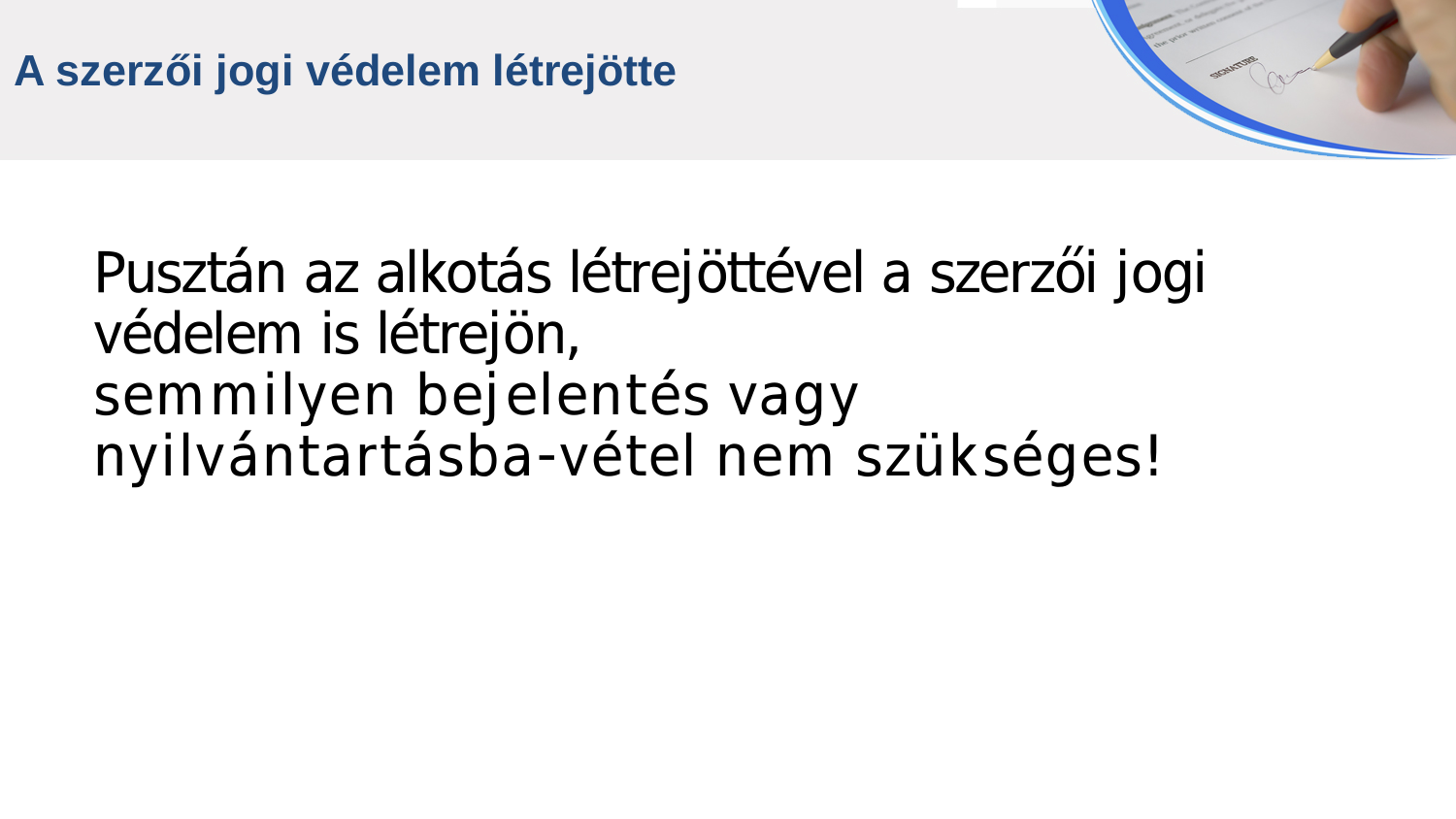

A szerzői jogi védelem létrejötte

Pusztán az alkotás létrejöttével a szerzői jogi
védelem is létrejön,
semmilyen bejelentés vagy
nyilvántartásba-vétel nem szükséges!